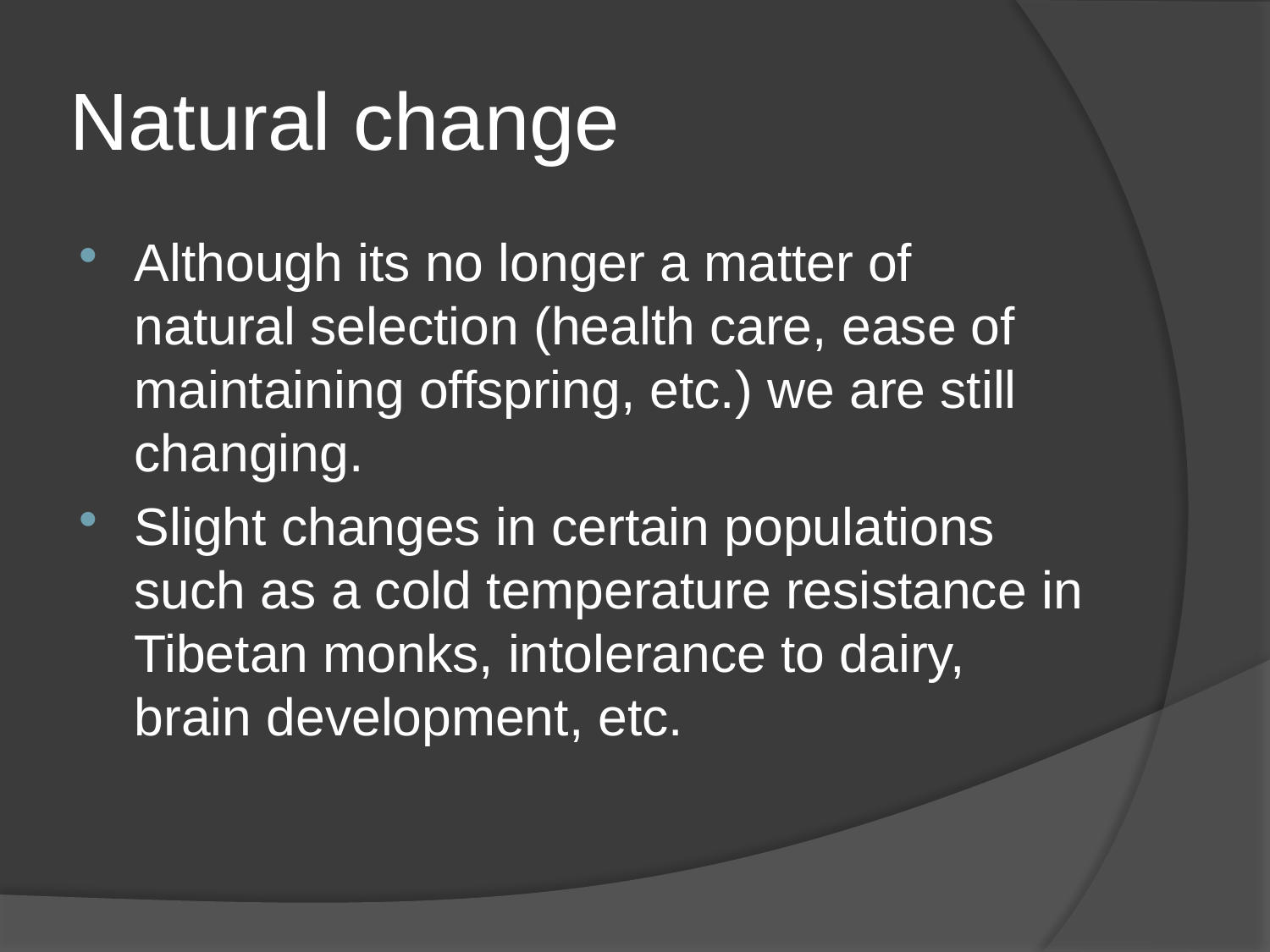

# Natural change
Although its no longer a matter of natural selection (health care, ease of maintaining offspring, etc.) we are still changing.
Slight changes in certain populations such as a cold temperature resistance in Tibetan monks, intolerance to dairy, brain development, etc.